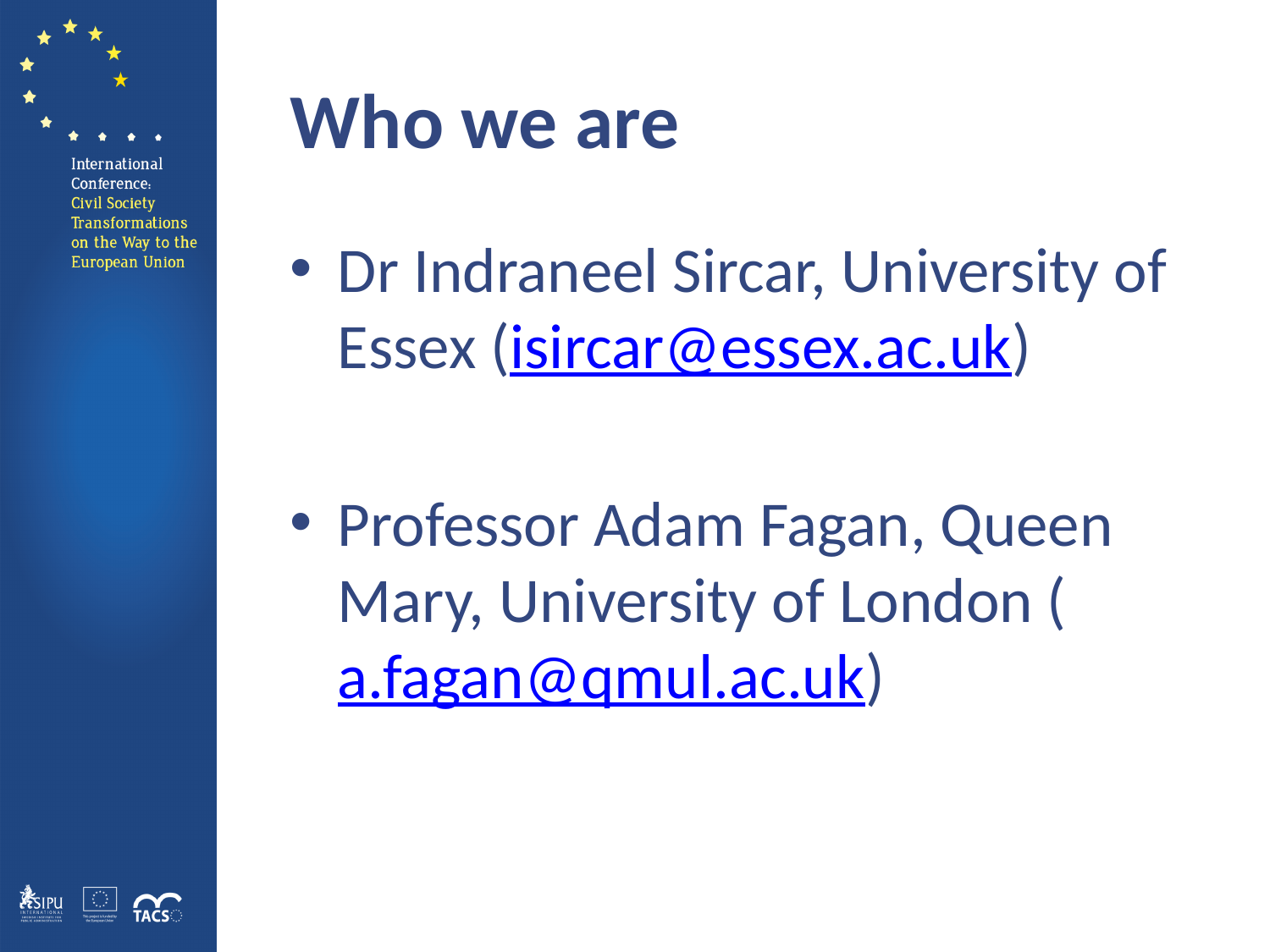

# Who we are
Dr Indraneel Sircar, University of Essex (isircar@essex.ac.uk)

Professor Adam Fagan, Queen Mary, University of London (a.fagan@qmul.ac.uk)